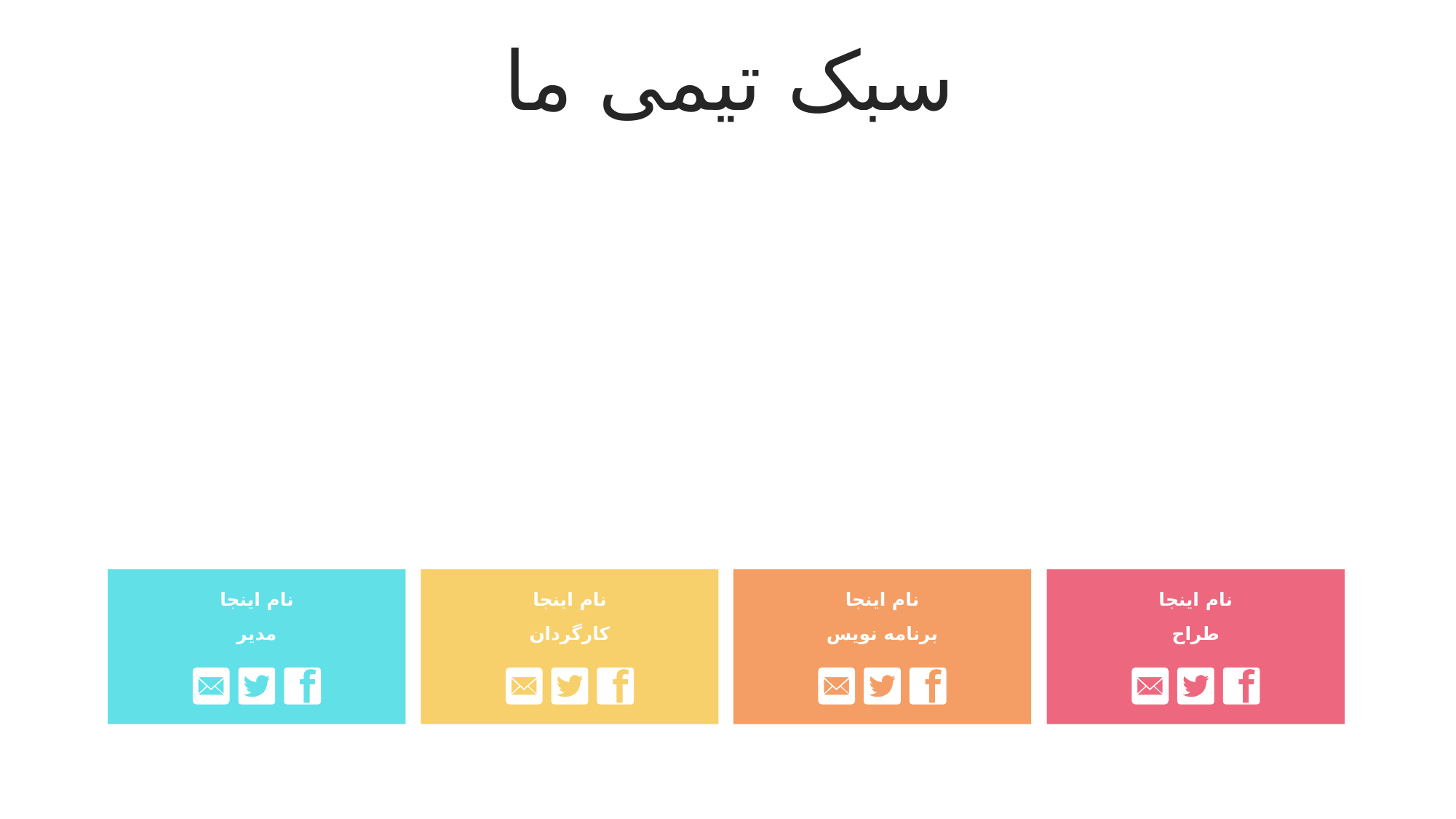

سبک تیمی ما

نام اینجا
مدیر
نام اینجا
کارگردان
نام اینجا
برنامه نویس
نام اینجا
طراح